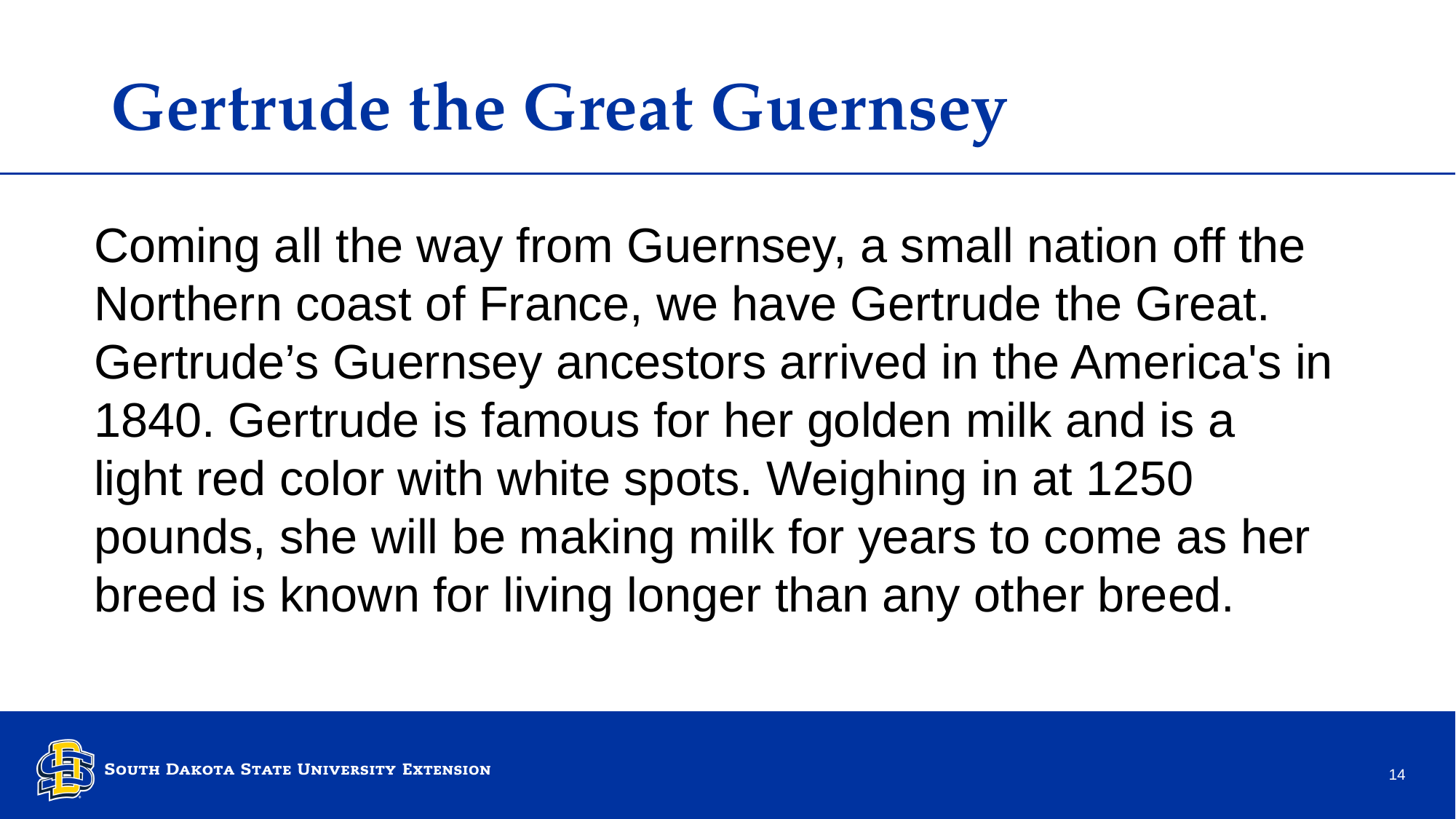

# Gertrude the Great Guernsey
Coming all the way from Guernsey, a small nation off the Northern coast of France, we have Gertrude the Great. Gertrude’s Guernsey ancestors arrived in the America's in 1840. Gertrude is famous for her golden milk and is a light red color with white spots. Weighing in at 1250 pounds, she will be making milk for years to come as her breed is known for living longer than any other breed.